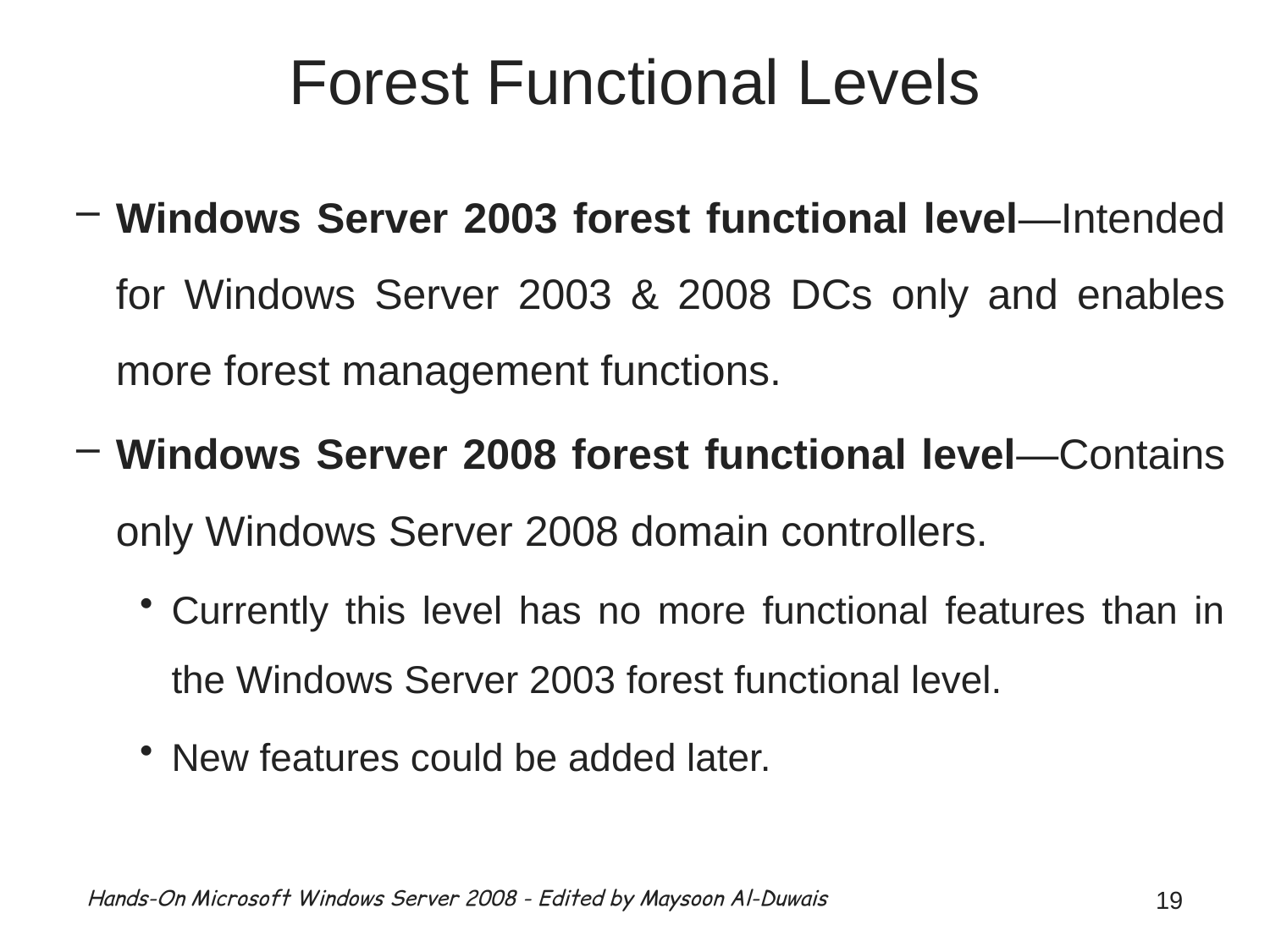

# Forest Functional Levels
Windows Server 2003 forest functional level—Intended for Windows Server 2003 & 2008 DCs only and enables more forest management functions.
Windows Server 2008 forest functional level—Contains only Windows Server 2008 domain controllers.
Currently this level has no more functional features than in the Windows Server 2003 forest functional level.
New features could be added later.

Hands-On Microsoft Windows Server 2008 - Edited by Maysoon Al-Duwais
19